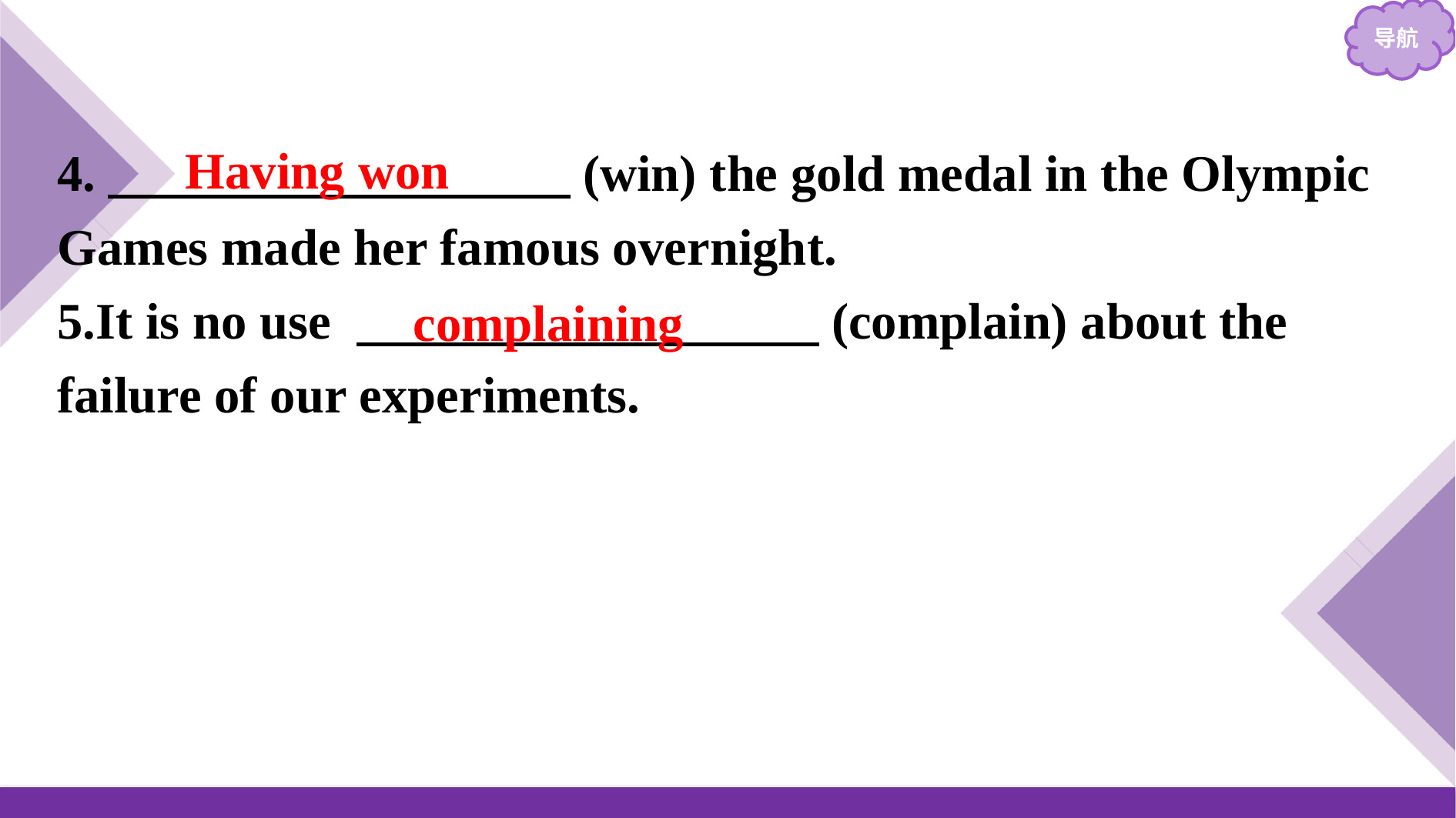

Having won
4.　　　　　　　　　(win) the gold medal in the Olympic Games made her famous overnight.
5.It is no use 　　　　　　　　　(complain) about the failure of our experiments.
complaining